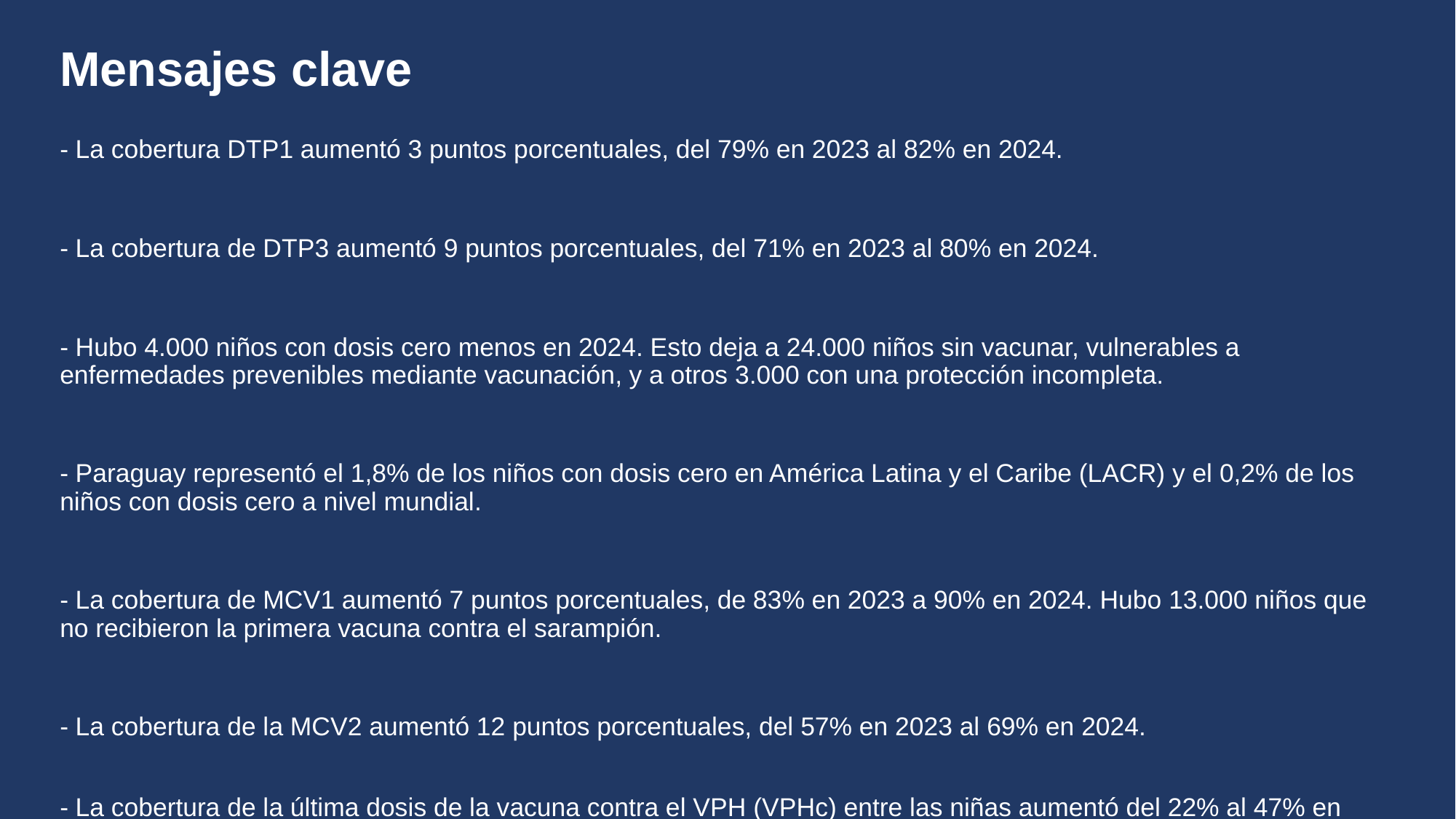

# Mensajes clave
- La cobertura DTP1 aumentó 3 puntos porcentuales, del 79% en 2023 al 82% en 2024.

- La cobertura de DTP3 aumentó 9 puntos porcentuales, del 71% en 2023 al 80% en 2024.

- Hubo 4.000 niños con dosis cero menos en 2024. Esto deja a 24.000 niños sin vacunar, vulnerables a enfermedades prevenibles mediante vacunación, y a otros 3.000 con una protección incompleta.

- Paraguay representó el 1,8% de los niños con dosis cero en América Latina y el Caribe (LACR) y el 0,2% de los niños con dosis cero a nivel mundial.

- La cobertura de MCV1 aumentó 7 puntos porcentuales, de 83% en 2023 a 90% en 2024. Hubo 13.000 niños que no recibieron la primera vacuna contra el sarampión.

- La cobertura de la MCV2 aumentó 12 puntos porcentuales, del 57% en 2023 al 69% en 2024.

- La cobertura de la última dosis de la vacuna contra el VPH (VPHc) entre las niñas aumentó del 22% al 47% en 2024 debido a la mejora de los resultados del programa.